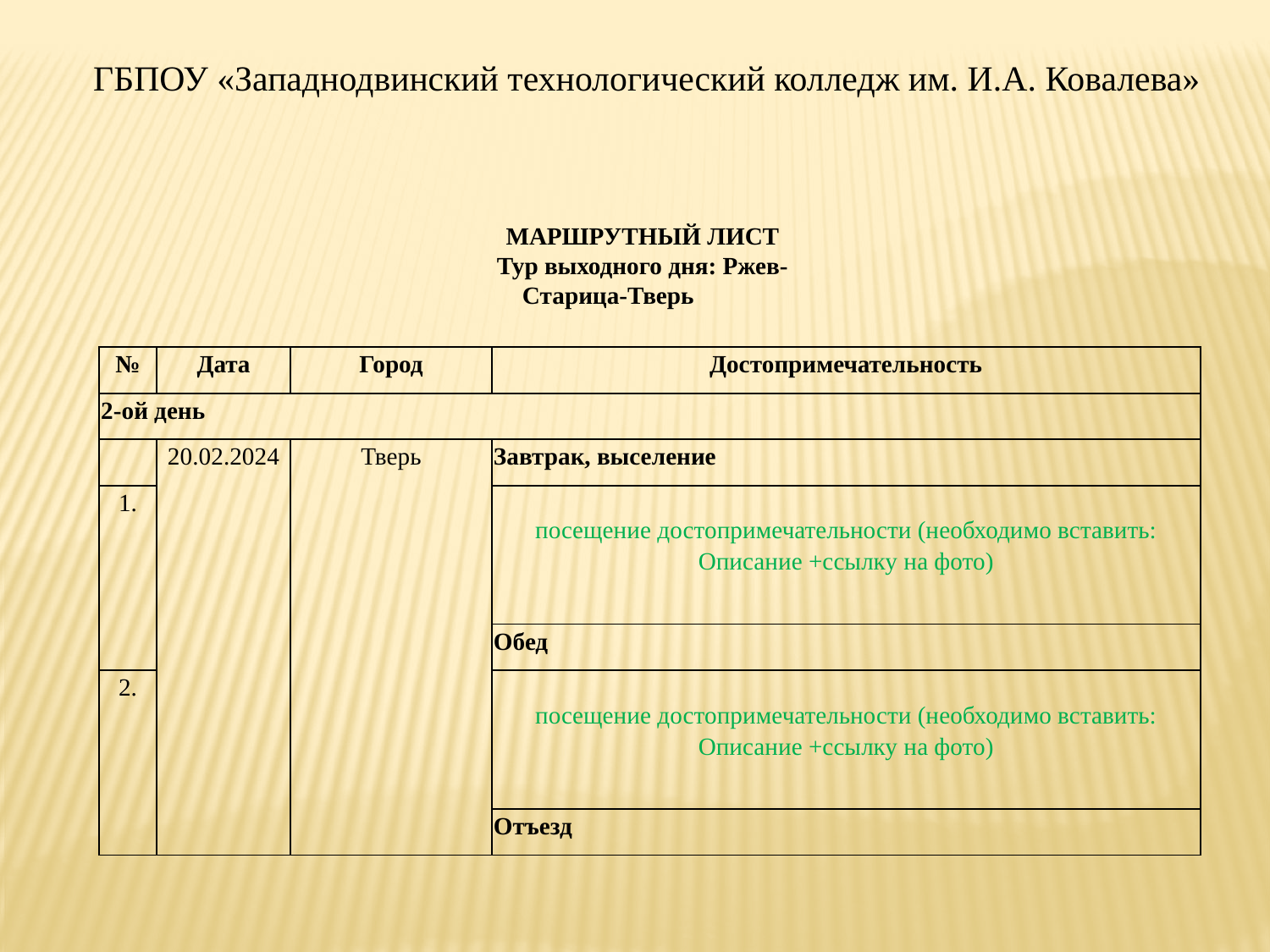

ГБПОУ «Западнодвинский технологический колледж им. И.А. Ковалева»
МАРШРУТНЫЙ ЛИСТ
Тур выходного дня: Ржев-Старица-Тверь
| № | Дата | Город | Достопримечательность |
| --- | --- | --- | --- |
| 2-ой день |  |  |  |
|  | 20.02.2024 | Тверь | Завтрак, выселение |
| 1. |  |  | посещение достопримечательности (необходимо вставить: Описание +ссылку на фото) |
|  |  |  | Обед |
| 2. |  |  | посещение достопримечательности (необходимо вставить: Описание +ссылку на фото) |
|  |  |  | Отъезд |